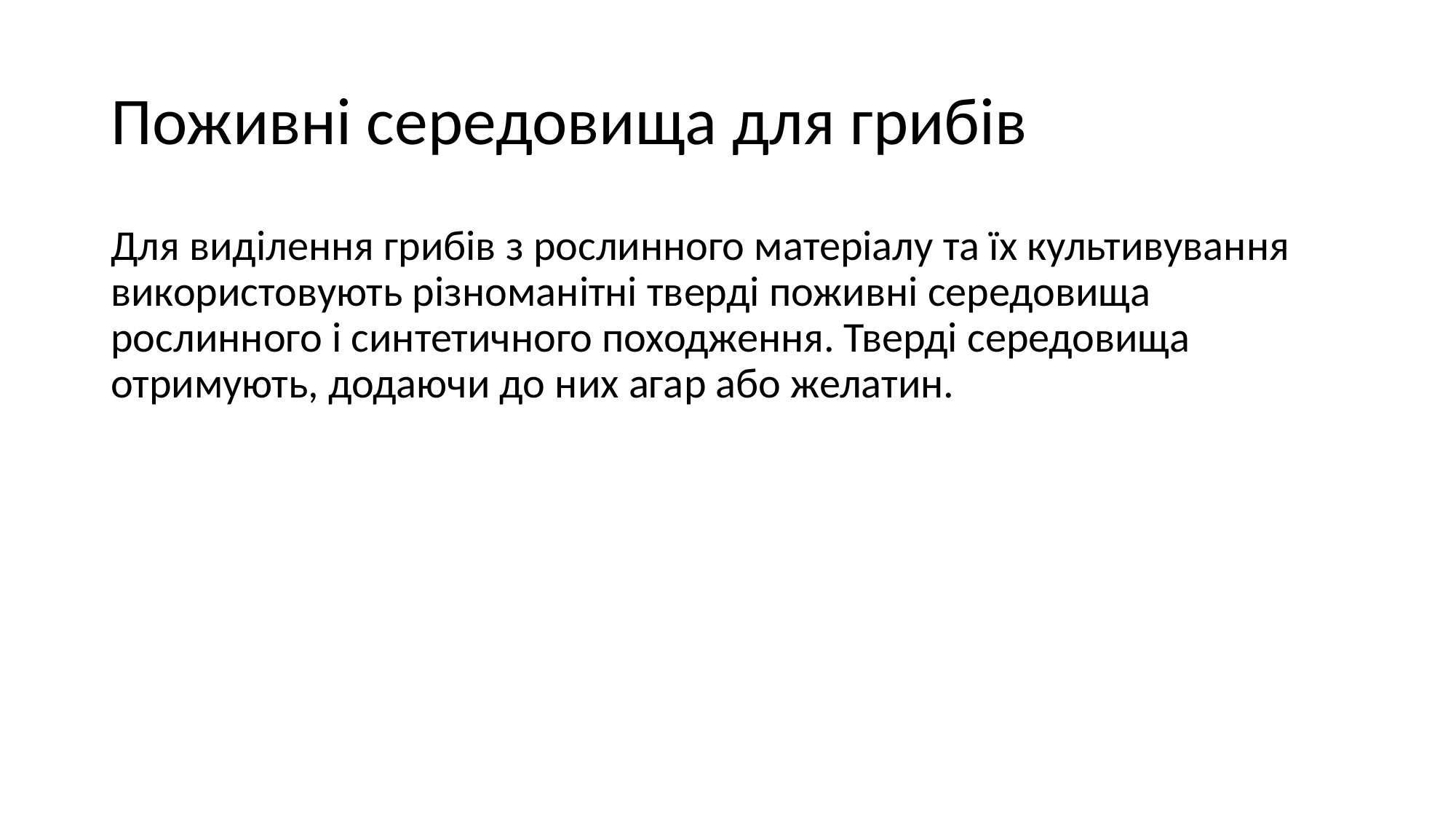

# Поживні середовища для грибів
Для виділення грибів з рослинного матеріалу та їх культивування використовують різноманітні тверді поживні середовища рослинного і синтетичного походження. Тверді середовища отримують, додаючи до них агар або желатин.